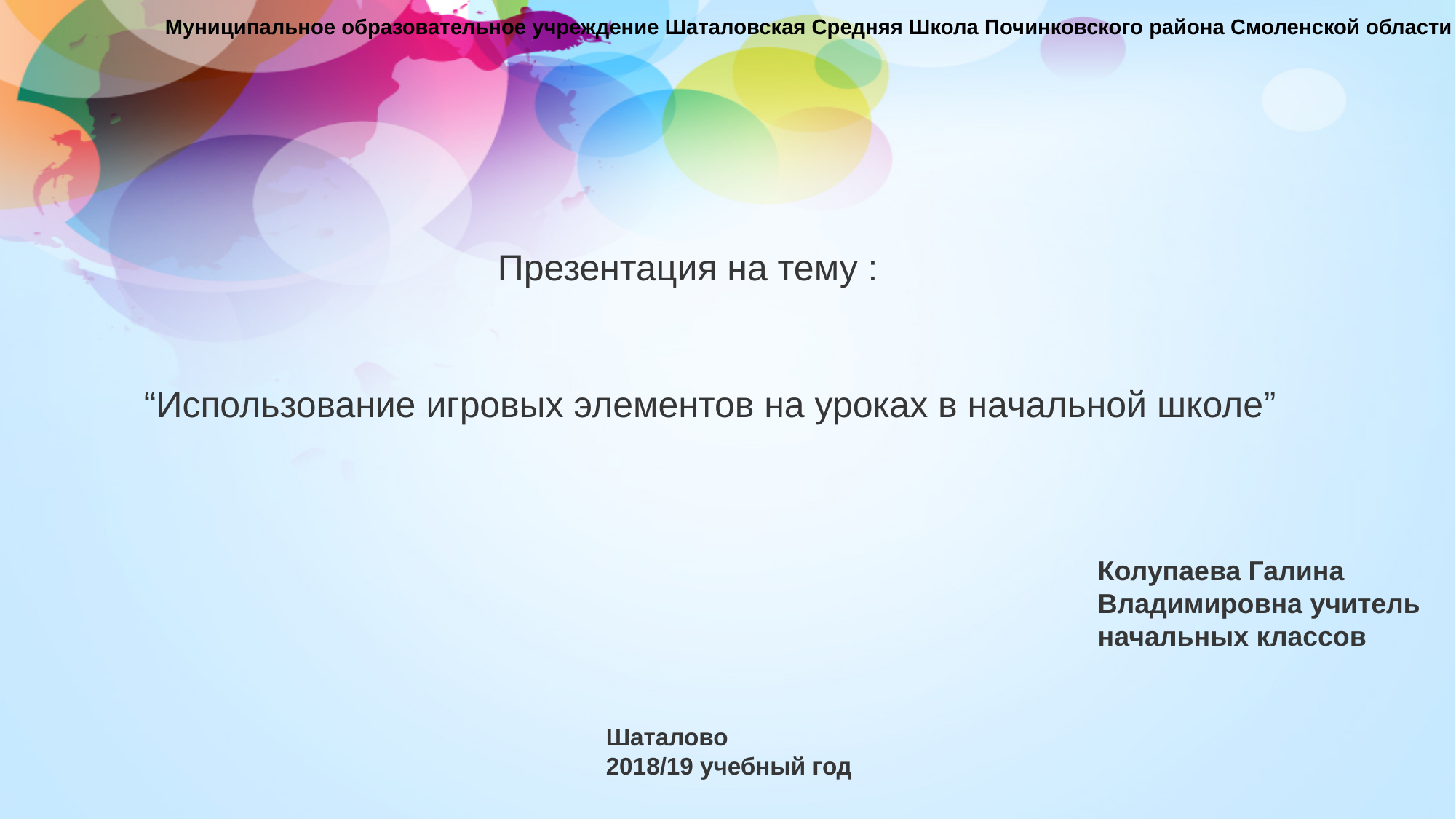

Муниципальное образовательное учреждение Шаталовская Средняя Школа Починковского района Смоленской области

Презентация на тему :
# “Использование игровых элементов на уроках в начальной школе”
Колупаева Галина Владимировна учитель начальных классов
Шаталово
2018/19 учебный год